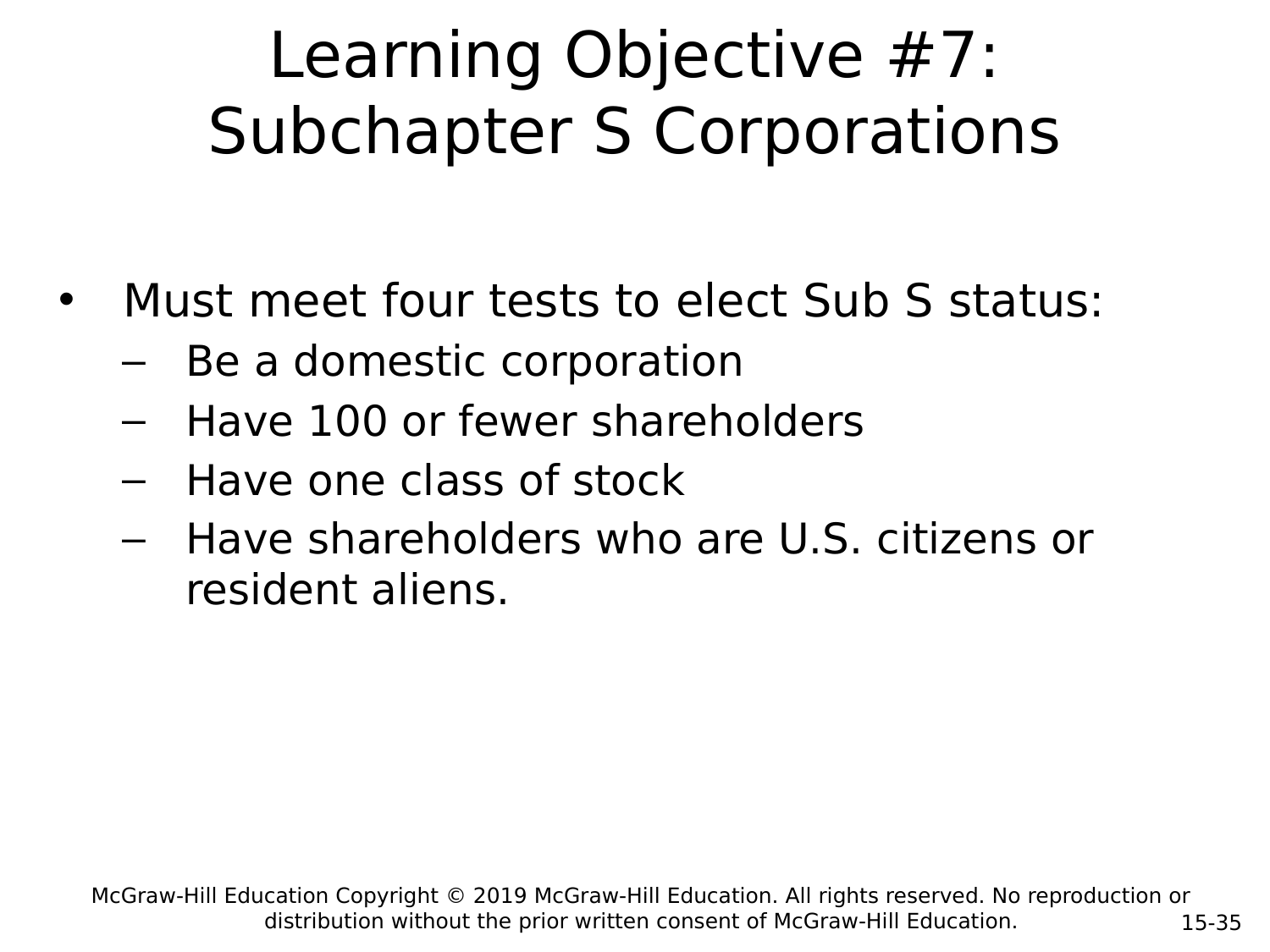

# Learning Objective #7: Subchapter S Corporations
Must meet four tests to elect Sub S status:
Be a domestic corporation
Have 100 or fewer shareholders
Have one class of stock
Have shareholders who are U.S. citizens or resident aliens.
McGraw-Hill Education Copyright © 2019 McGraw-Hill Education. All rights reserved. No reproduction or distribution without the prior written consent of McGraw-Hill Education.
15-35